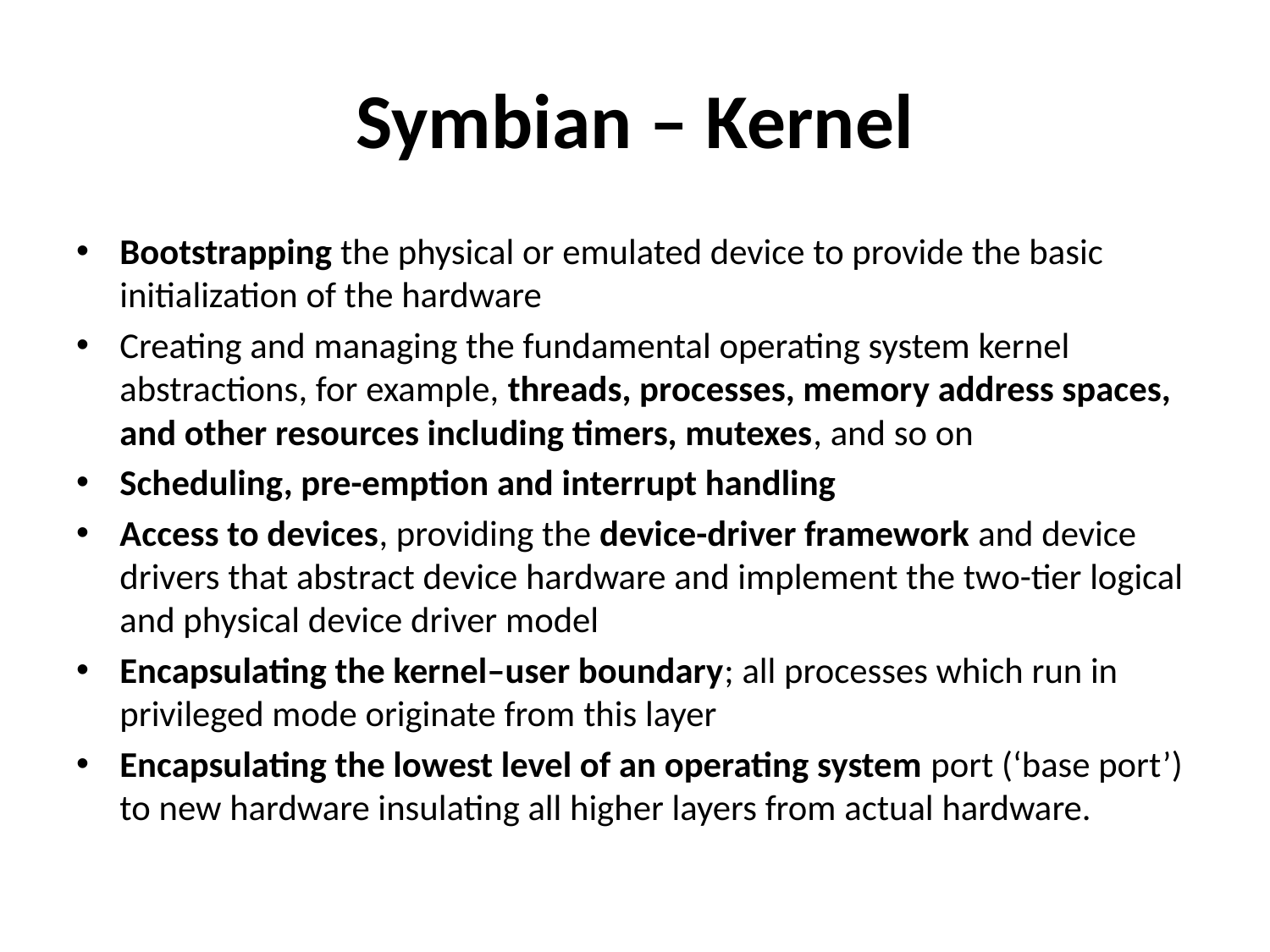

# Symbian – Kernel
Bootstrapping the physical or emulated device to provide the basic initialization of the hardware
Creating and managing the fundamental operating system kernel abstractions, for example, threads, processes, memory address spaces, and other resources including timers, mutexes, and so on
Scheduling, pre-emption and interrupt handling
Access to devices, providing the device-driver framework and device drivers that abstract device hardware and implement the two-tier logical and physical device driver model
Encapsulating the kernel–user boundary; all processes which run in privileged mode originate from this layer
Encapsulating the lowest level of an operating system port (‘base port’) to new hardware insulating all higher layers from actual hardware.